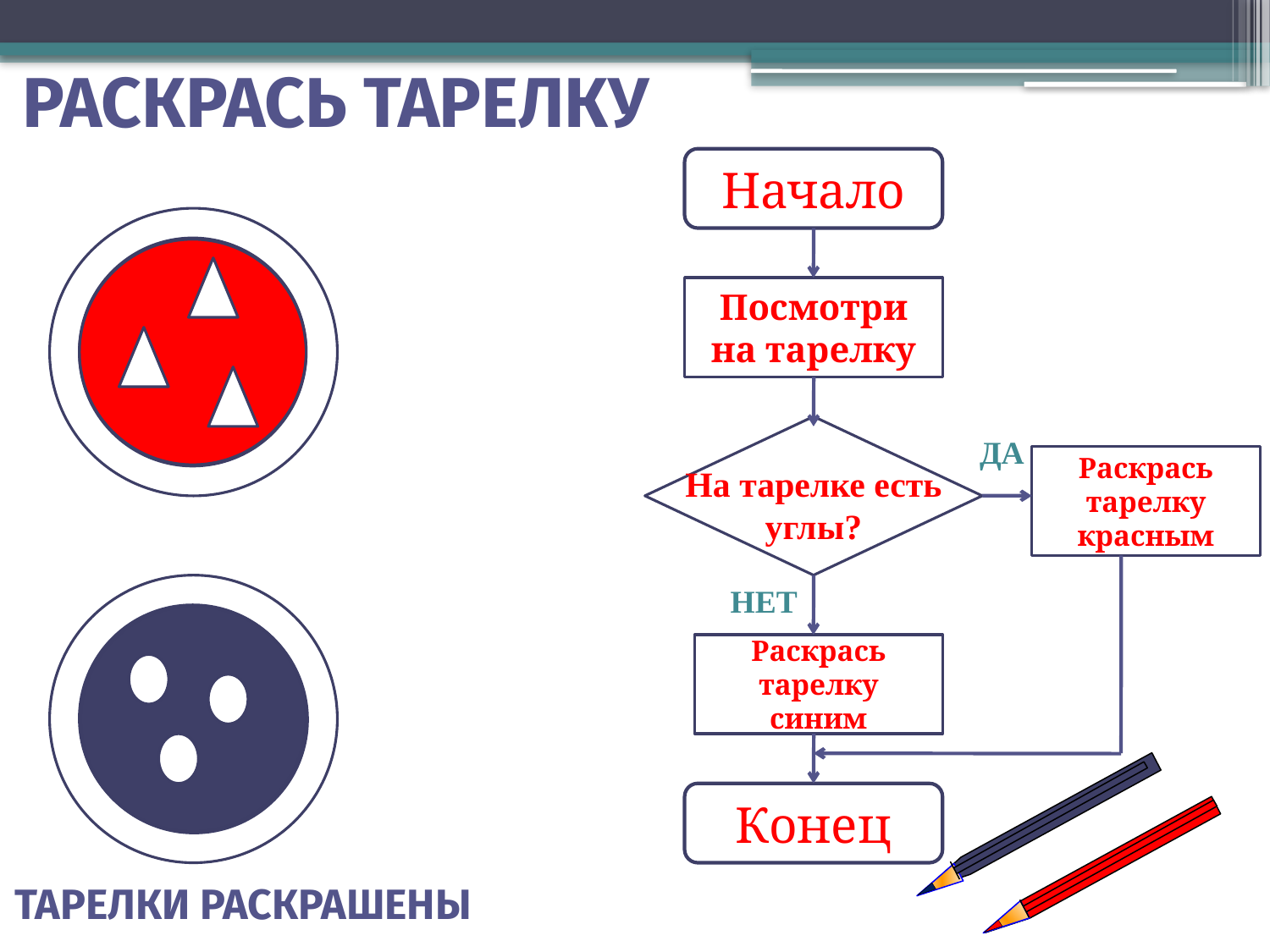

# Раскрась тарелку
Начало
Посмотри на тарелку

ДА
На тарелке есть углы?
НЕТ
Раскрась тарелку синим
Конец
Раскрась тарелку красным

Тарелки раскрашены